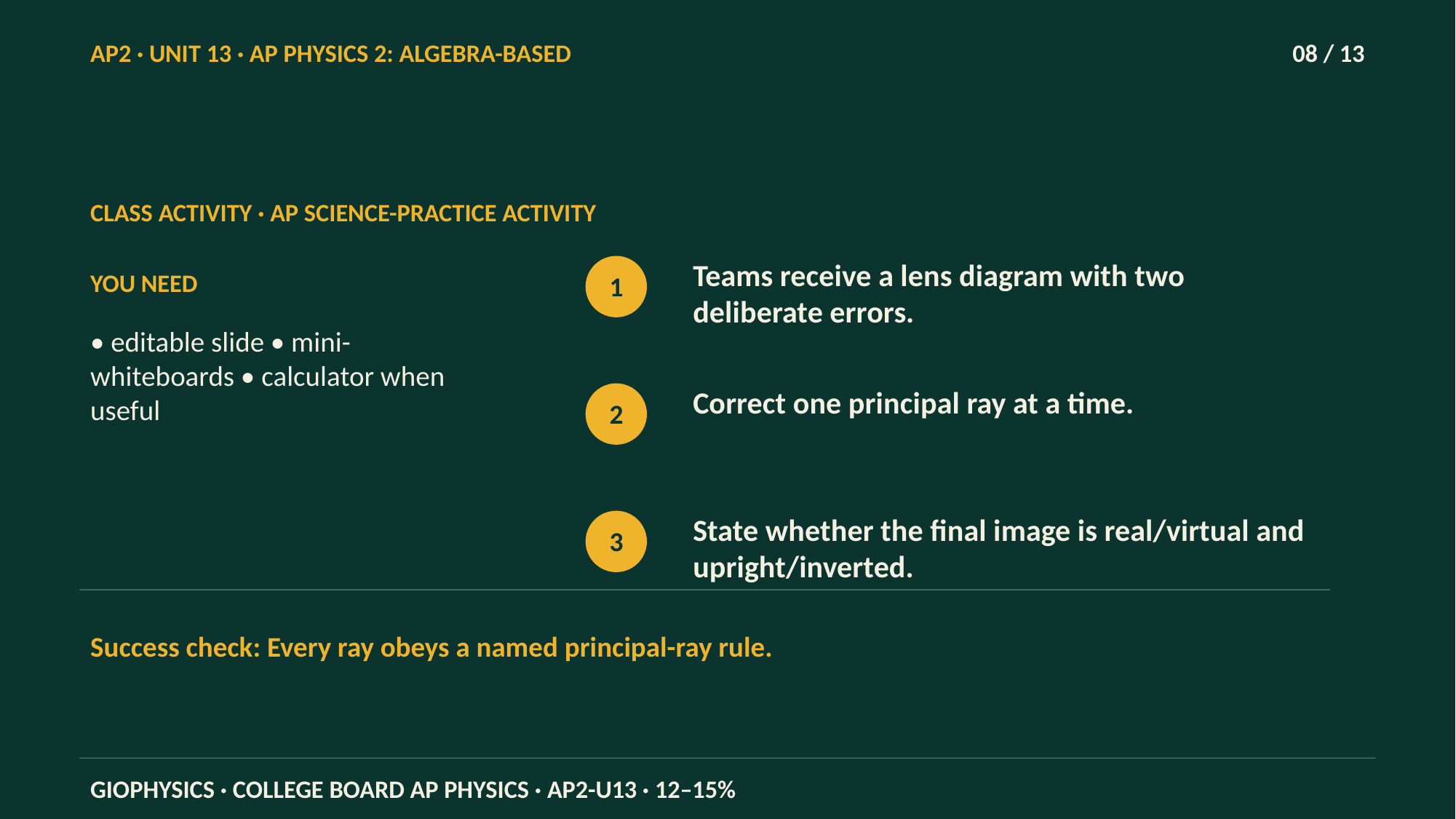

AP2 · UNIT 13 · AP PHYSICS 2: ALGEBRA-BASED
08 / 13

CLASS ACTIVITY · AP SCIENCE-PRACTICE ACTIVITY
Teams receive a lens diagram with two deliberate errors.

YOU NEED
1
• editable slide • mini-whiteboards • calculator when useful
Correct one principal ray at a time.

2
State whether the final image is real/virtual and upright/inverted.

3

Success check: Every ray obeys a named principal-ray rule.

GIOPHYSICS · COLLEGE BOARD AP PHYSICS · AP2-U13 · 12–15%